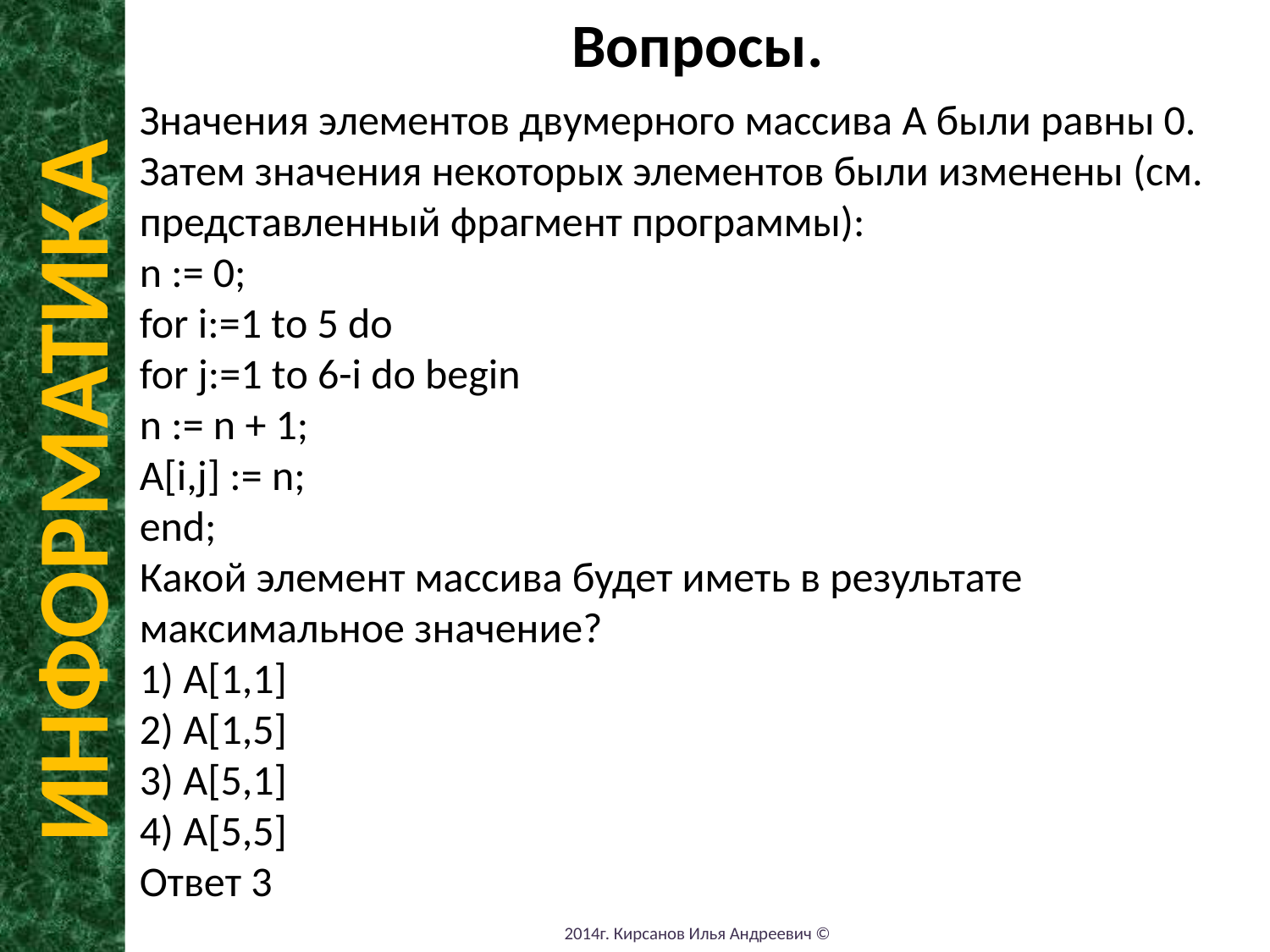

Вопросы.

Значения элементов двумерного массива А были равны 0. Затем значения некоторых элементов были изменены (см. представленный фрагмент программы):
n := 0;
for i:=1 tо 5 do
for j:=1 tо 6-i do begin
n := n + 1;
A[i,j] := n;
end;
Какой элемент массива будет иметь в результате максимальное значение?
1) A[1,1]
2) A[1,5]
3) A[5,1]
4) A[5,5]
Ответ 3

ИНФОРМАТИКА
2014г. Кирсанов Илья Андреевич ©